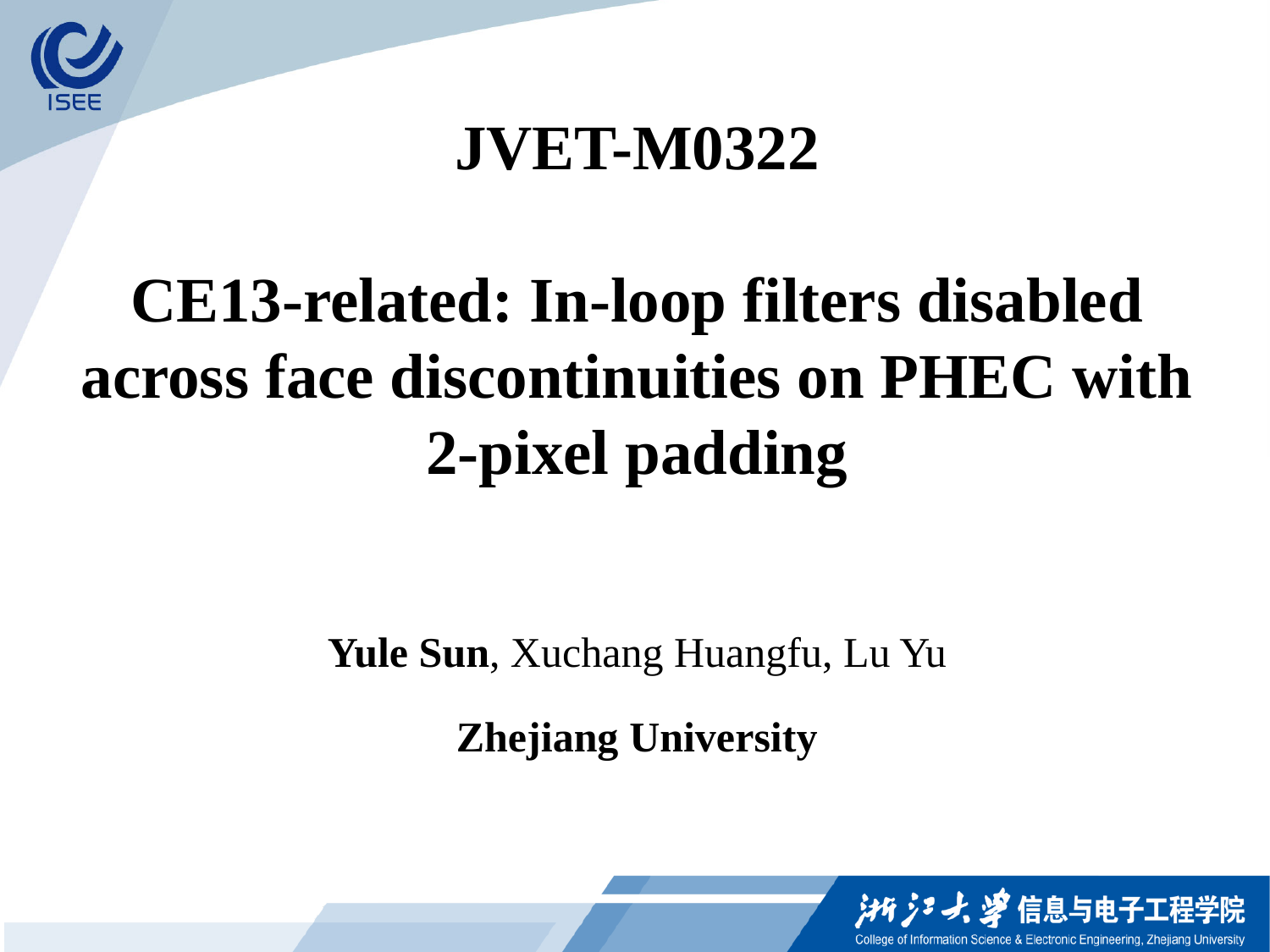

# JVET-M0322 CE13-related: In-loop filters disabled across face discontinuities on PHEC with 2-pixel padding
Yule Sun, Xuchang Huangfu, Lu Yu

Zhejiang University